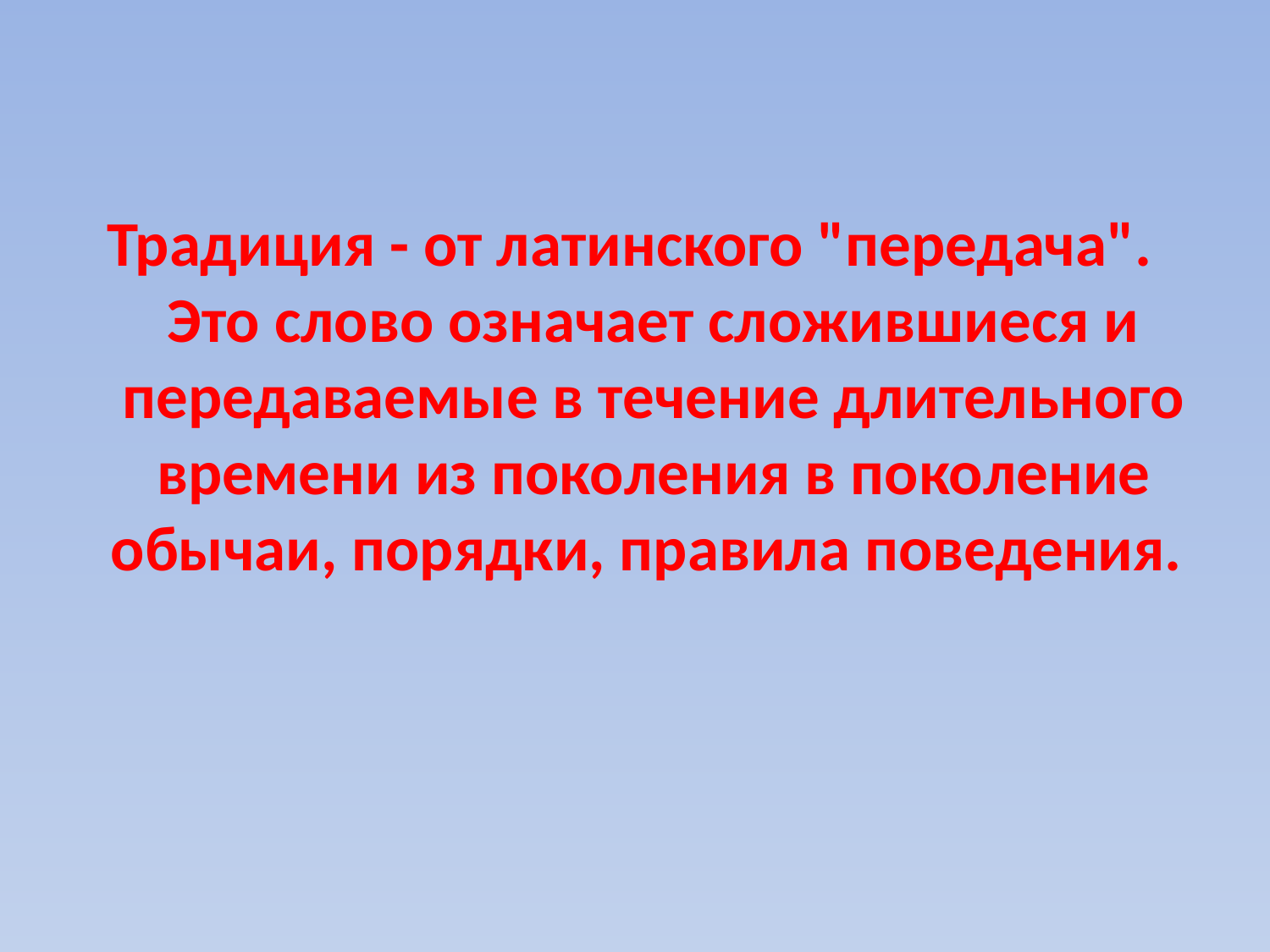

Традиция - от латинского "передача". Это слово означает сложившиеся и передаваемые в течение длительного времени из поколения в поколение обычаи, порядки, правила поведения.